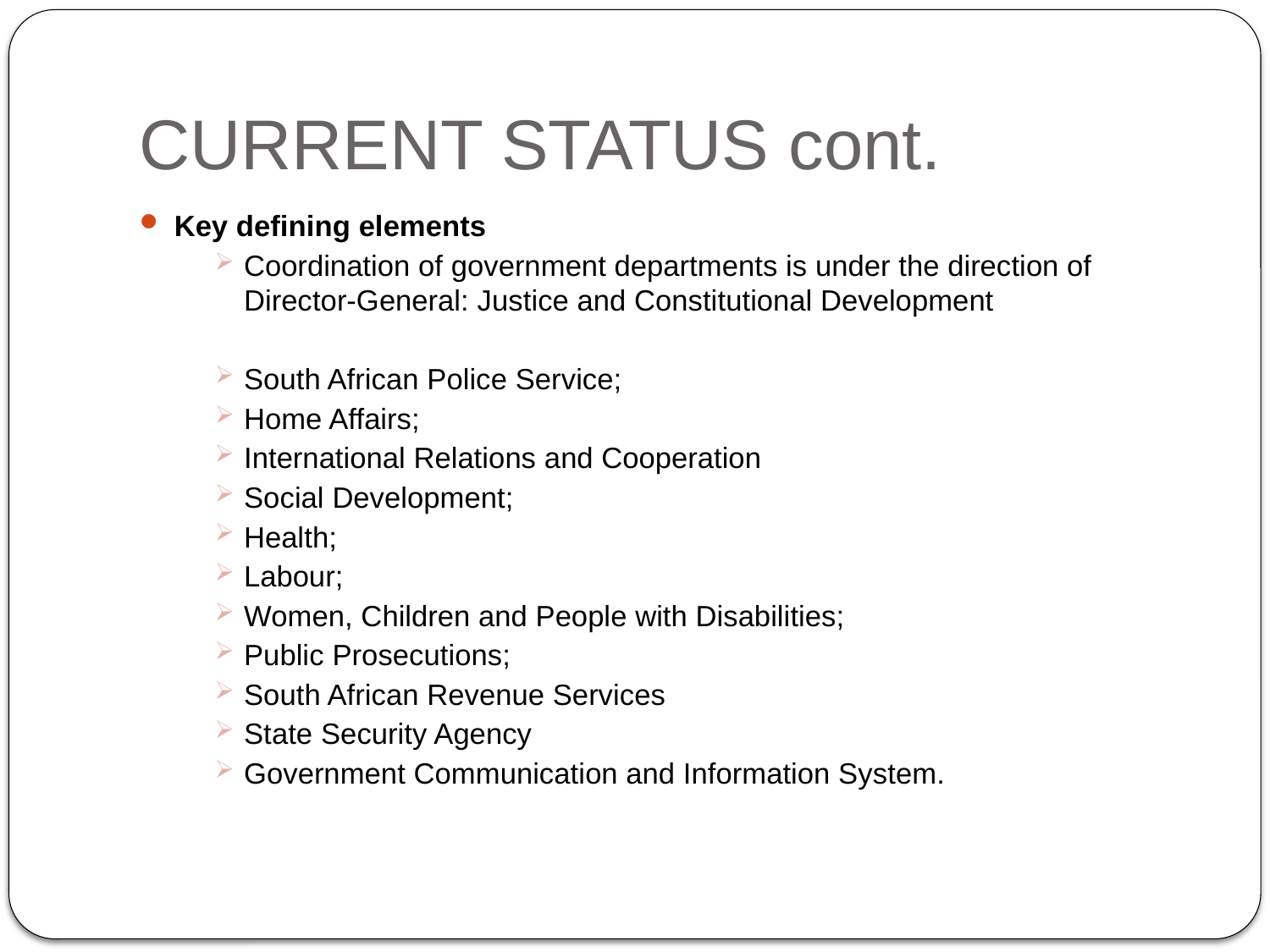

# CURRENT STATUS cont.
Key defining elements
Coordination of government departments is under the direction of  Director-General: Justice and Constitutional Development

South African Police Service;
Home Affairs;
International Relations and Cooperation
Social Development;
Health;
Labour;
Women, Children and People with Disabilities;
Public Prosecutions;
South African Revenue Services
State Security Agency
Government Communication and Information System.